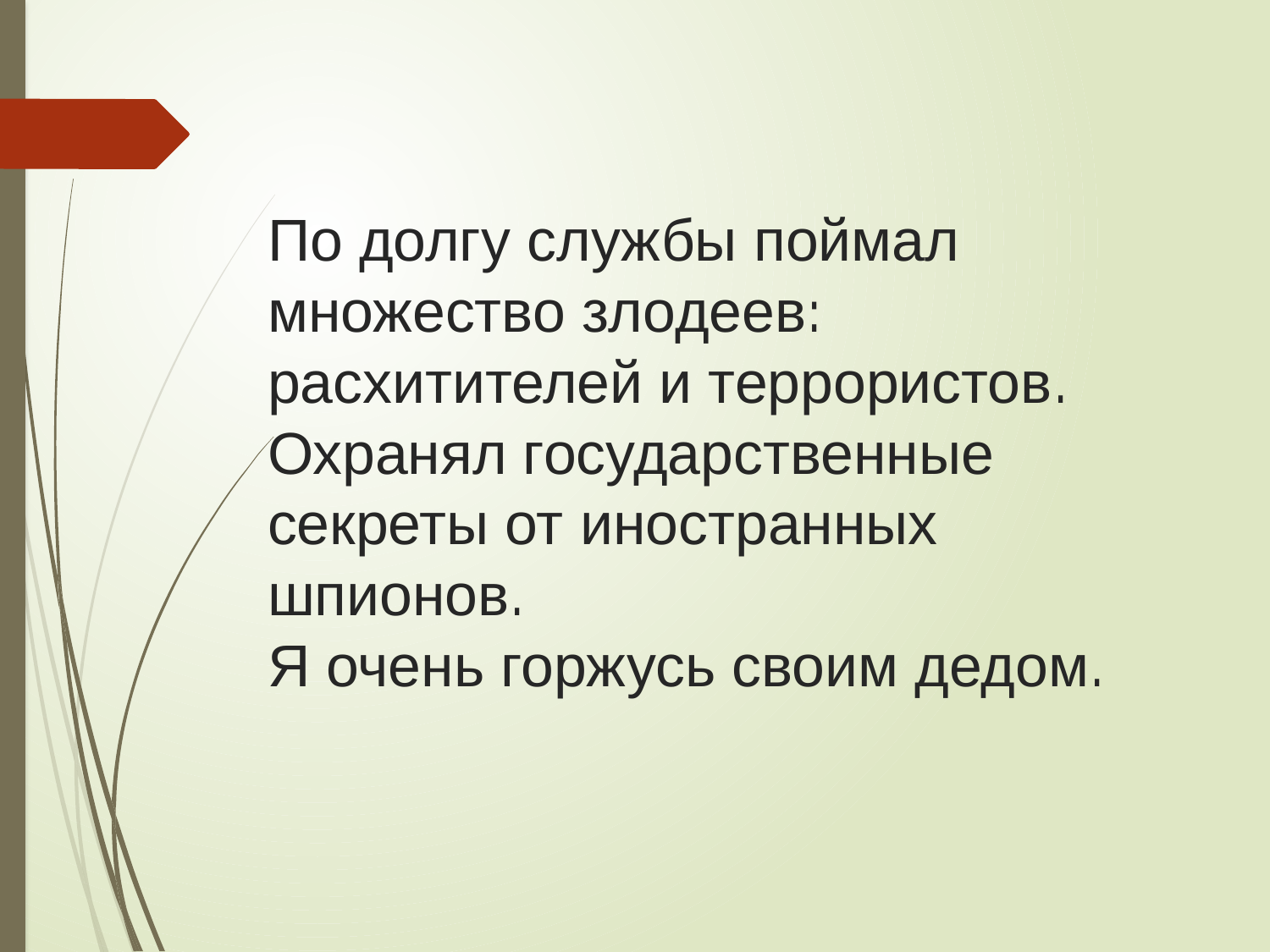

# По долгу службы поймал множество злодеев: расхитителей и террористов. Охранял государственные секреты от иностранных шпионов. Я очень горжусь своим дедом.